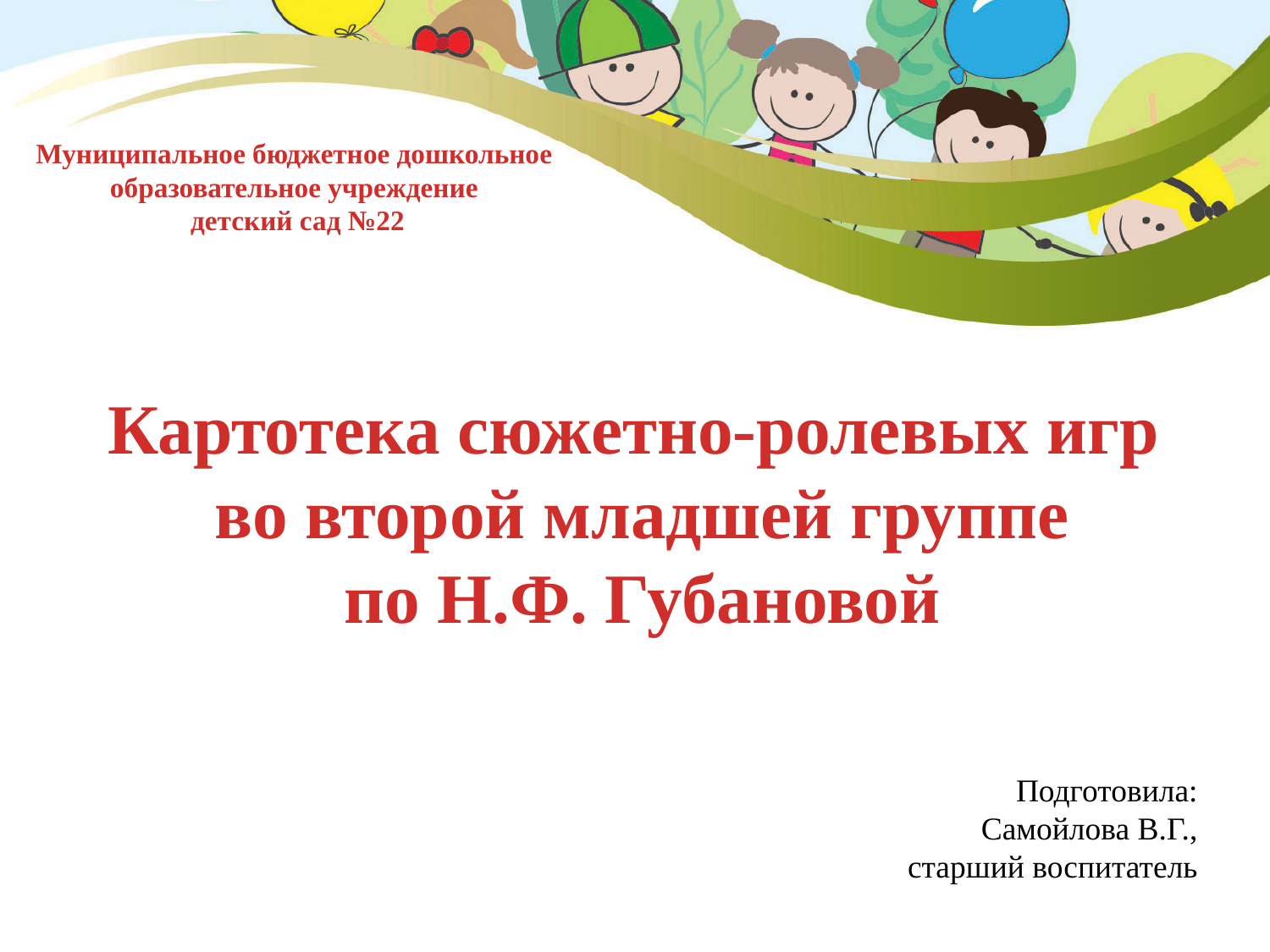

Муниципальное бюджетное дошкольное
образовательное учреждение
детский сад №22
Картотека сюжетно-ролевых игр
во второй младшей группе
по Н.Ф. Губановой
Подготовила:
Самойлова В.Г.,
старший воспитатель